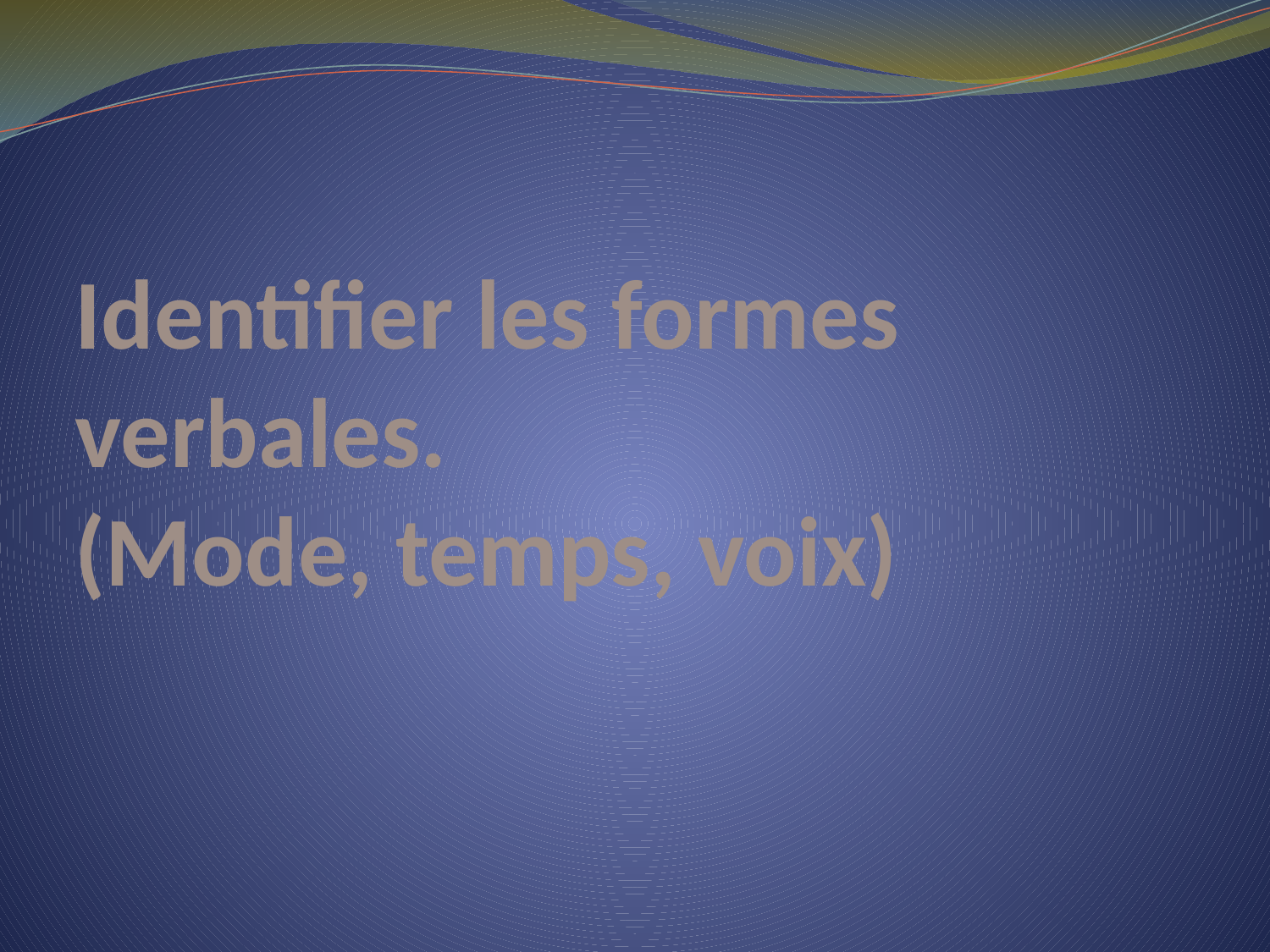

# Identifier les formes verbales. (Mode, temps, voix)